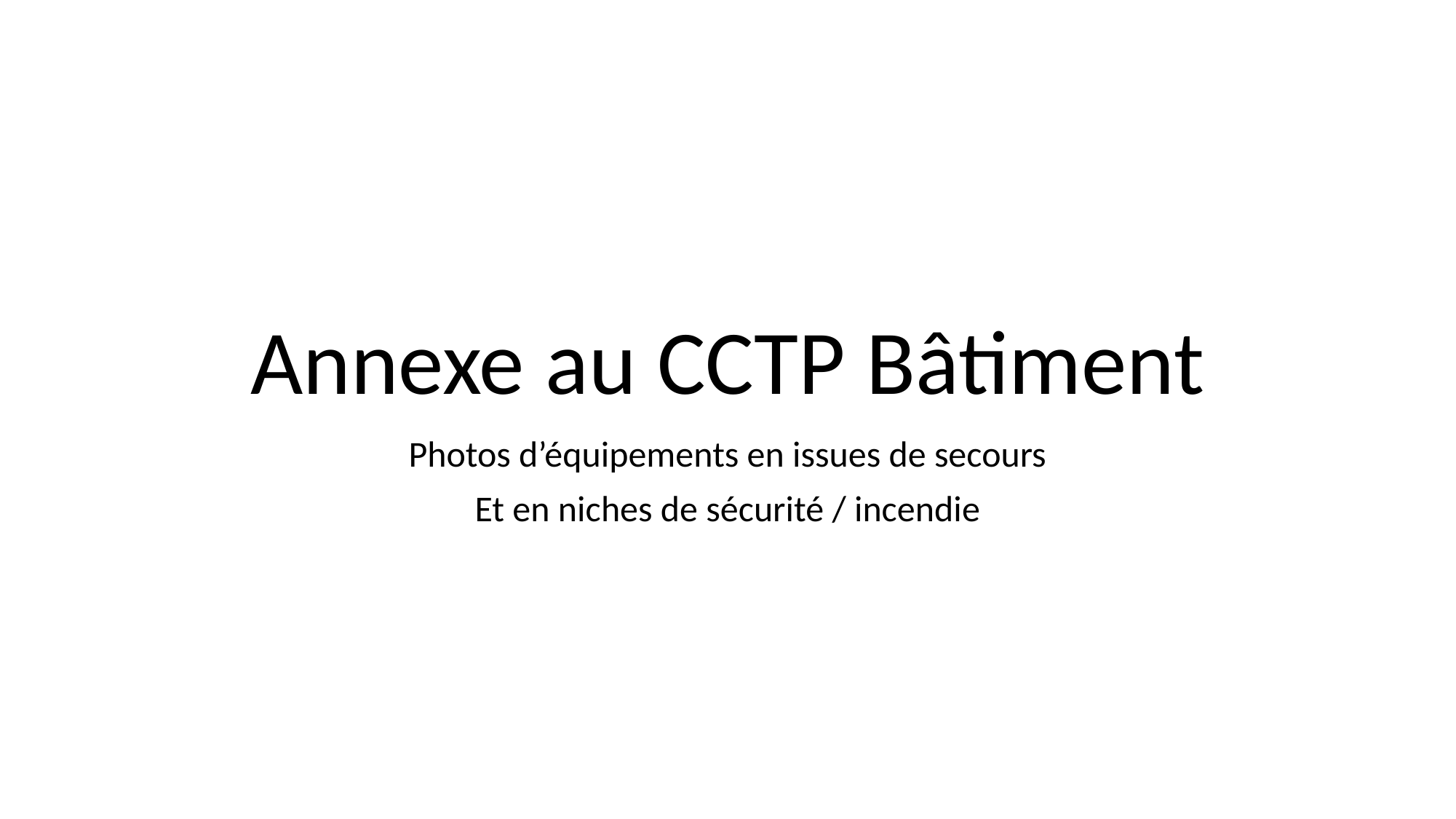

# Annexe au CCTP Bâtiment
Photos d’équipements en issues de secours
Et en niches de sécurité / incendie